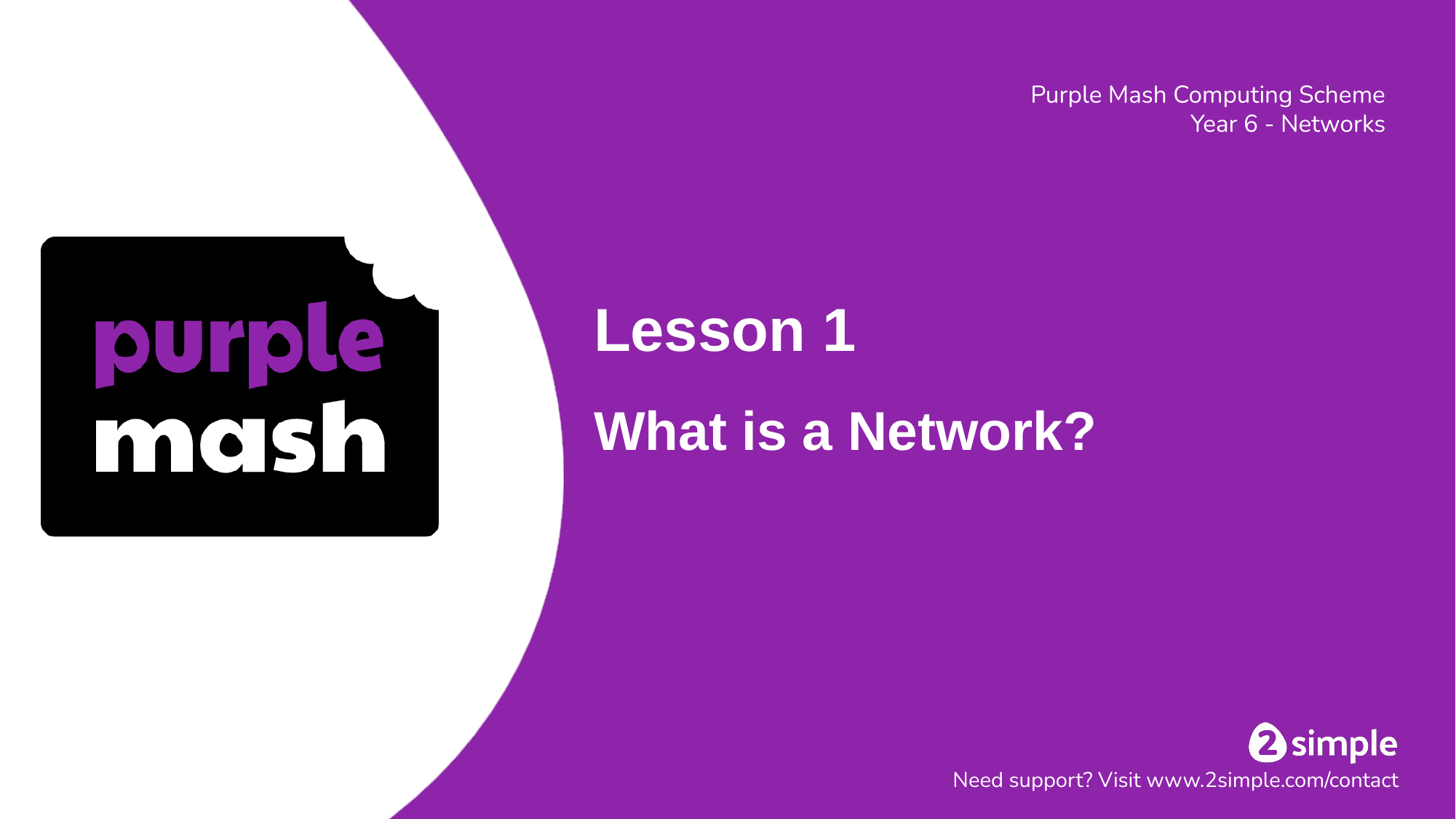

# Lesson 1
What is a Network?
Need support? Visit www.2simple.com/contact